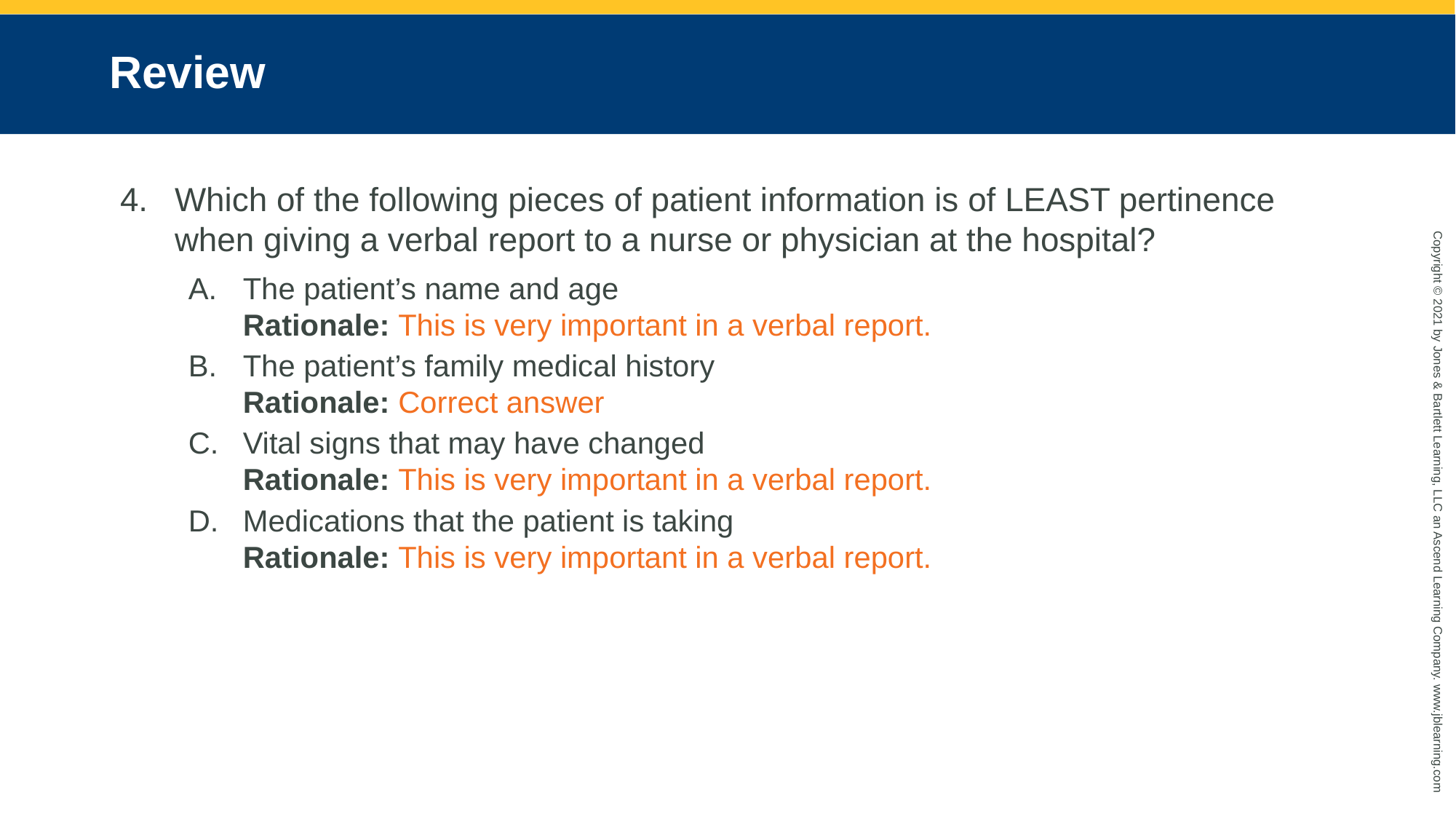

# Review
Which of the following pieces of patient information is of LEAST pertinence when giving a verbal report to a nurse or physician at the hospital?
The patient’s name and age
Rationale: This is very important in a verbal report.
The patient’s family medical history
Rationale: Correct answer
Vital signs that may have changed
Rationale: This is very important in a verbal report.
Medications that the patient is taking
Rationale: This is very important in a verbal report.